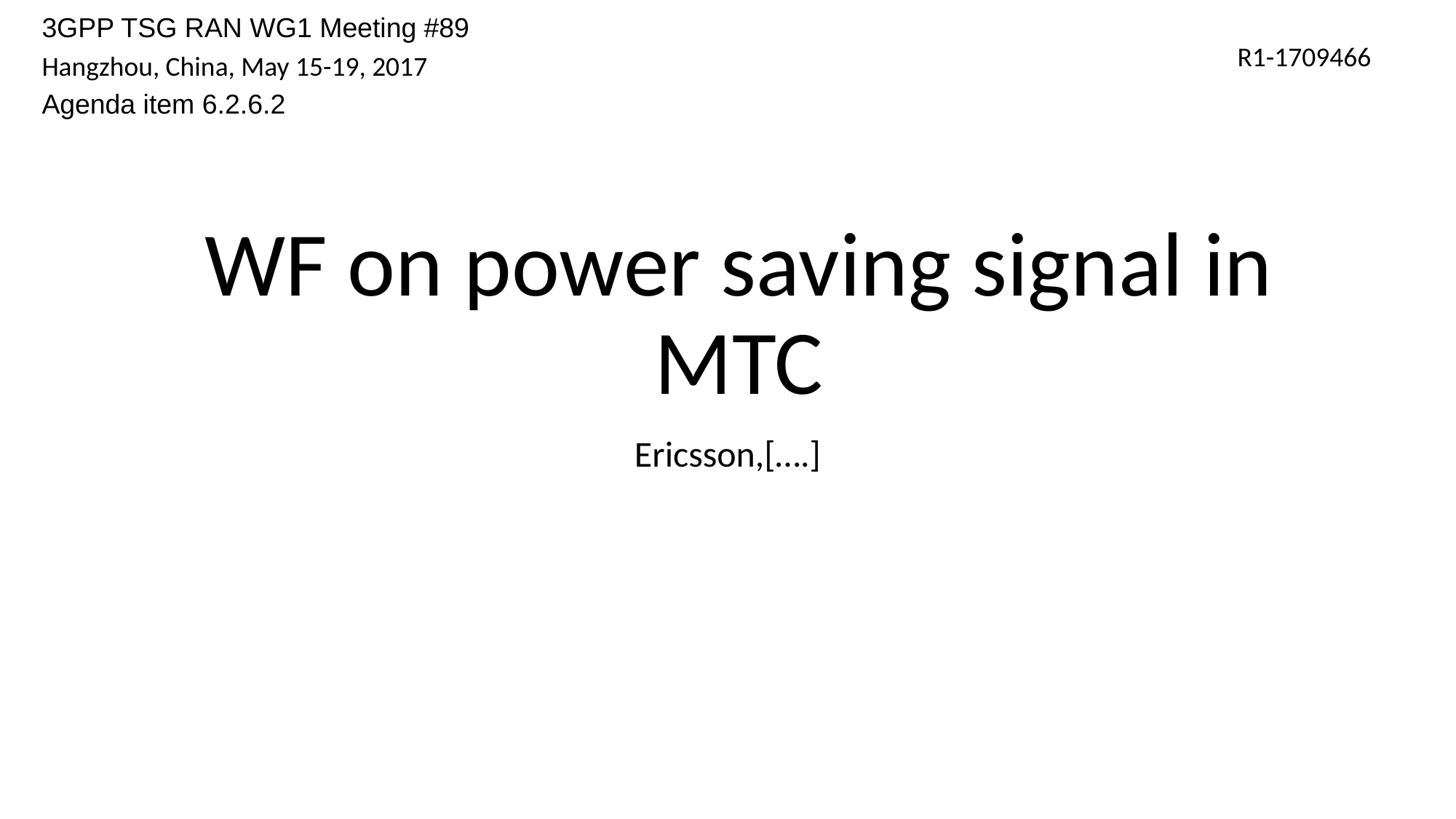

3GPP TSG RAN WG1 Meeting #89
Hangzhou, China, May 15-19, 2017
Agenda item 6.2.6.2
R1-1709466
# WF on power saving signal in MTC
Ericsson,[….]